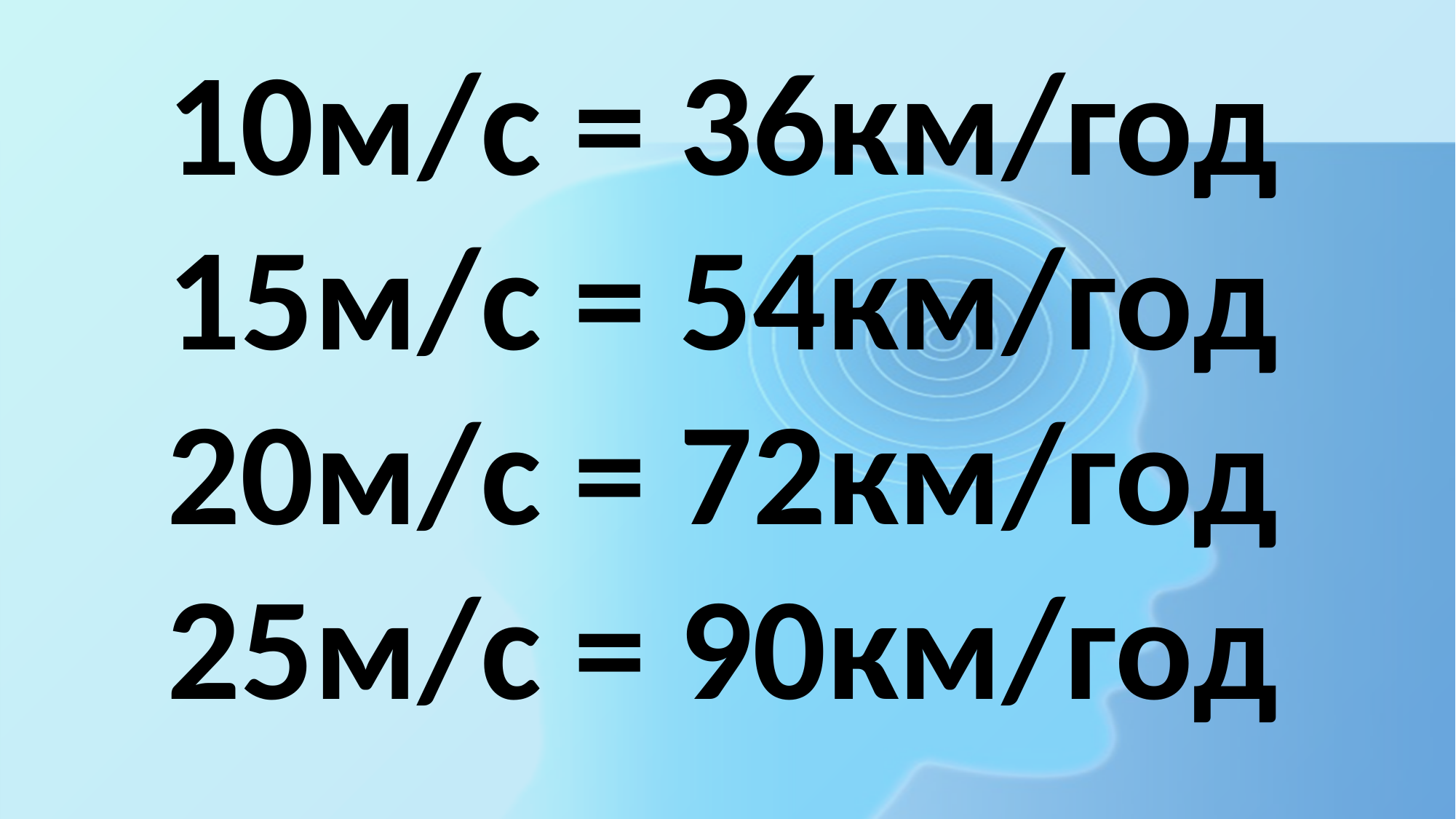

10м/с = 36км/год
15м/с = 54км/год
20м/с = 72км/год
25м/с = 90км/год